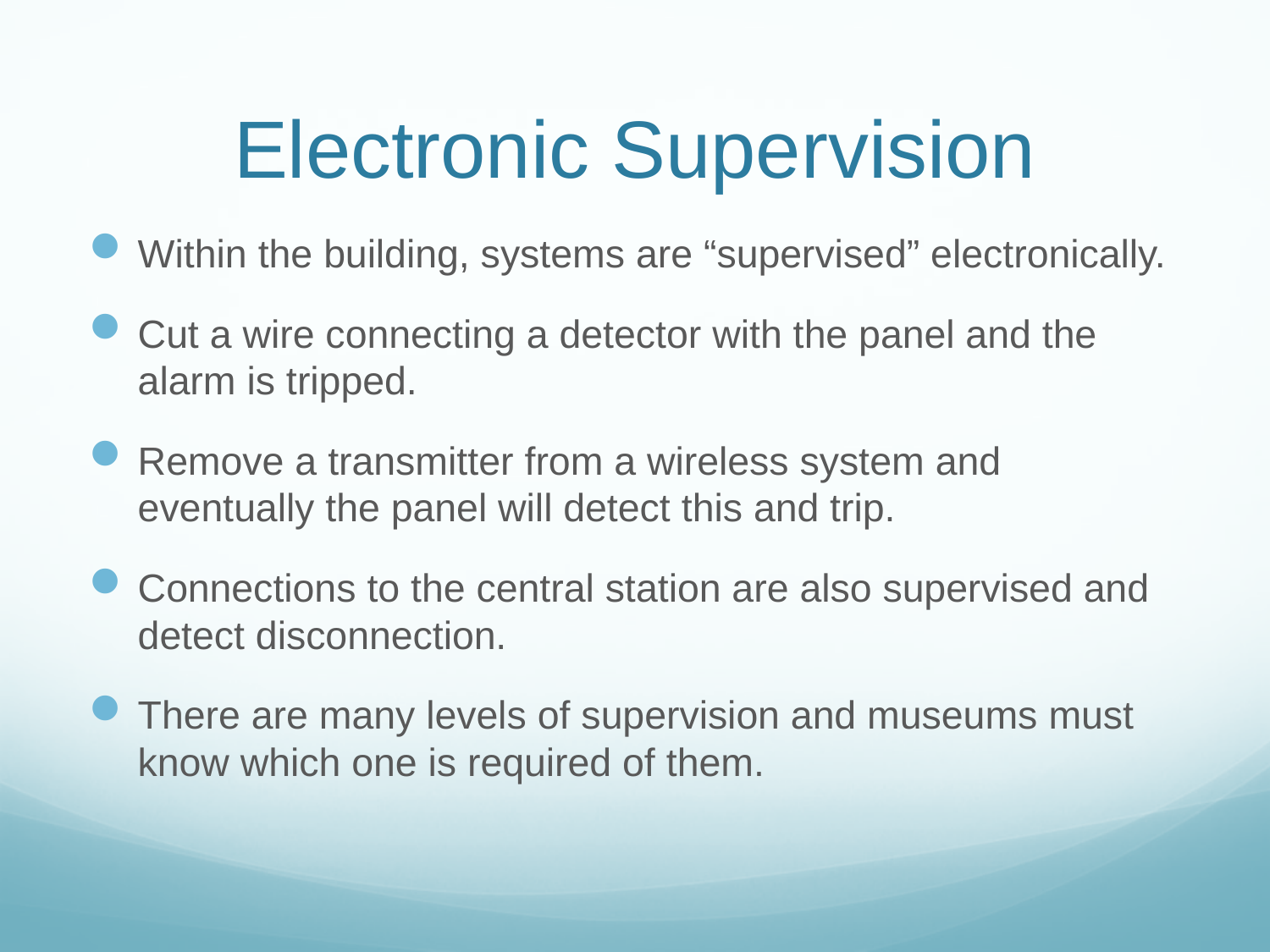

# Electronic Supervision
Within the building, systems are “supervised” electronically.
Cut a wire connecting a detector with the panel and the alarm is tripped.
Remove a transmitter from a wireless system and eventually the panel will detect this and trip.
Connections to the central station are also supervised and detect disconnection.
There are many levels of supervision and museums must know which one is required of them.